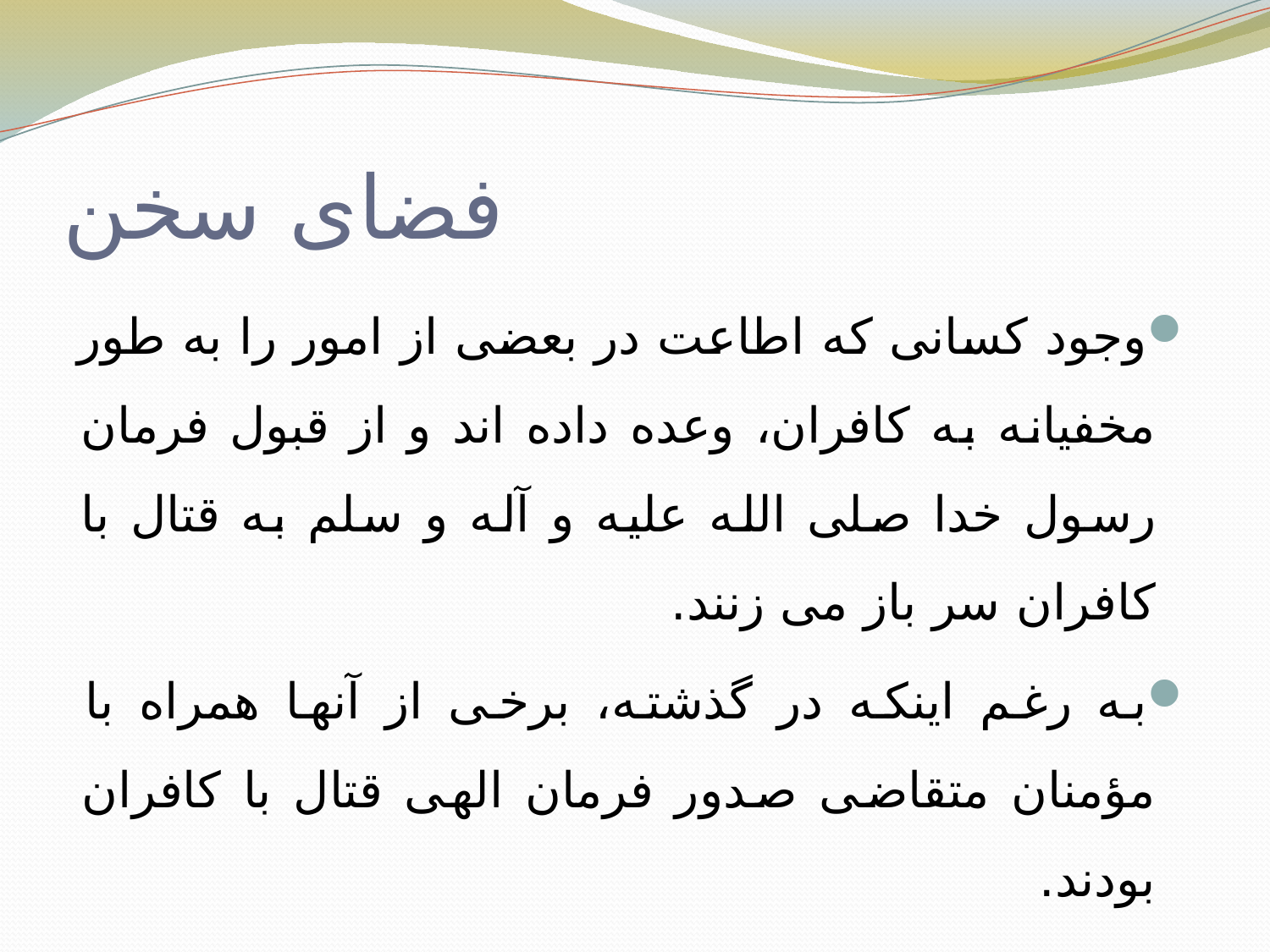

# فضای سخن
وجود کسانی که اطاعت در بعضی از امور را به طور مخفیانه به کافران، وعده داده اند و از قبول فرمان رسول خدا صلی الله علیه و آله و سلم به قتال با کافران سر باز می زنند.
به رغم اینکه در گذشته، برخی از آنها همراه با مؤمنان متقاضی صدور فرمان الهی قتال با کافران بودند.